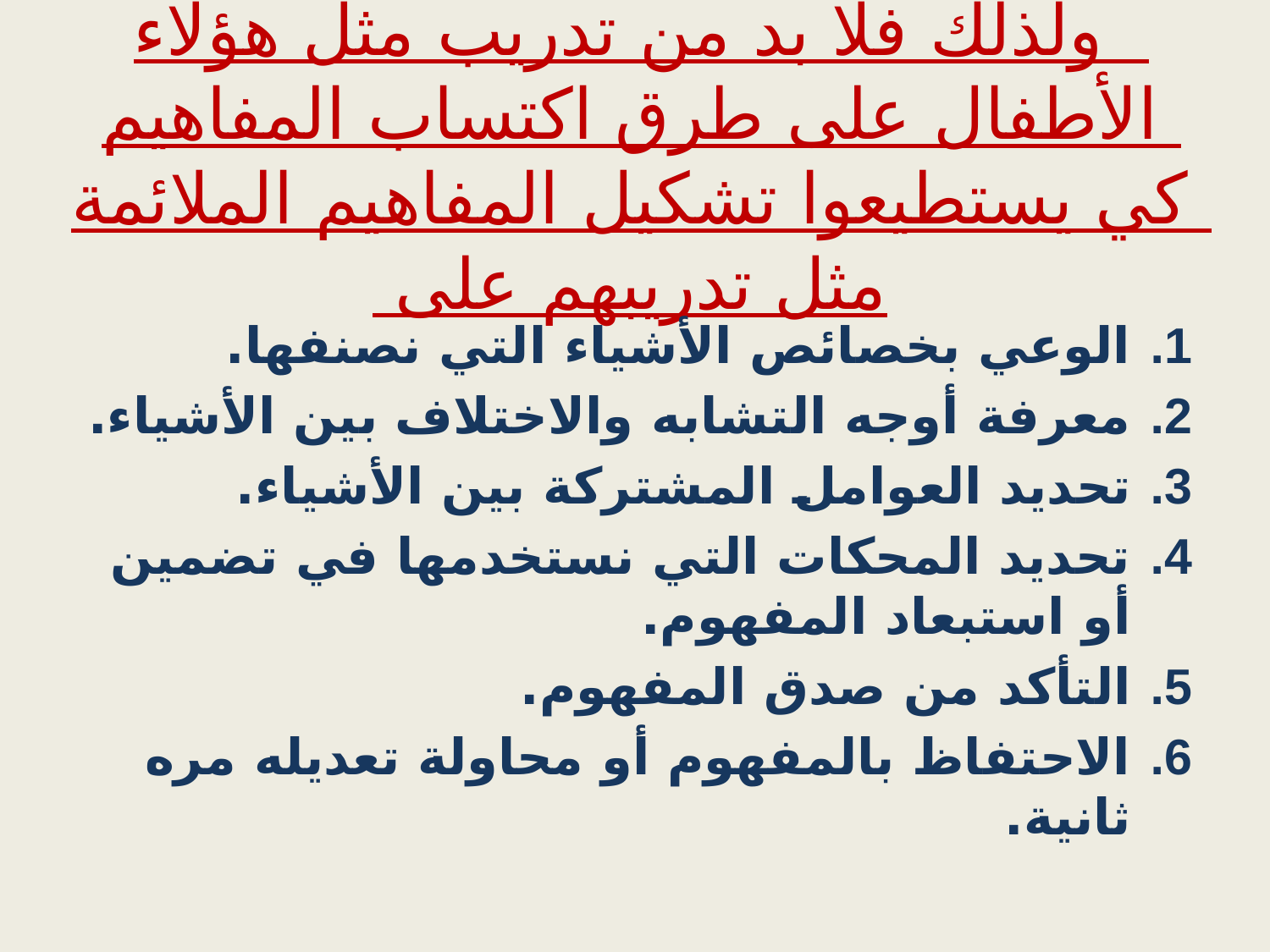

# ولذلك فلا بد من تدريب مثل هؤلاء الأطفال على طرق اكتساب المفاهيم كي يستطيعوا تشكيل المفاهيم الملائمة مثل تدريبهم على
الوعي بخصائص الأشياء التي نصنفها.
معرفة أوجه التشابه والاختلاف بين الأشياء.
تحديد العوامل المشتركة بين الأشياء.
تحديد المحكات التي نستخدمها في تضمين أو استبعاد المفهوم.
التأكد من صدق المفهوم.
الاحتفاظ بالمفهوم أو محاولة تعديله مره ثانية.